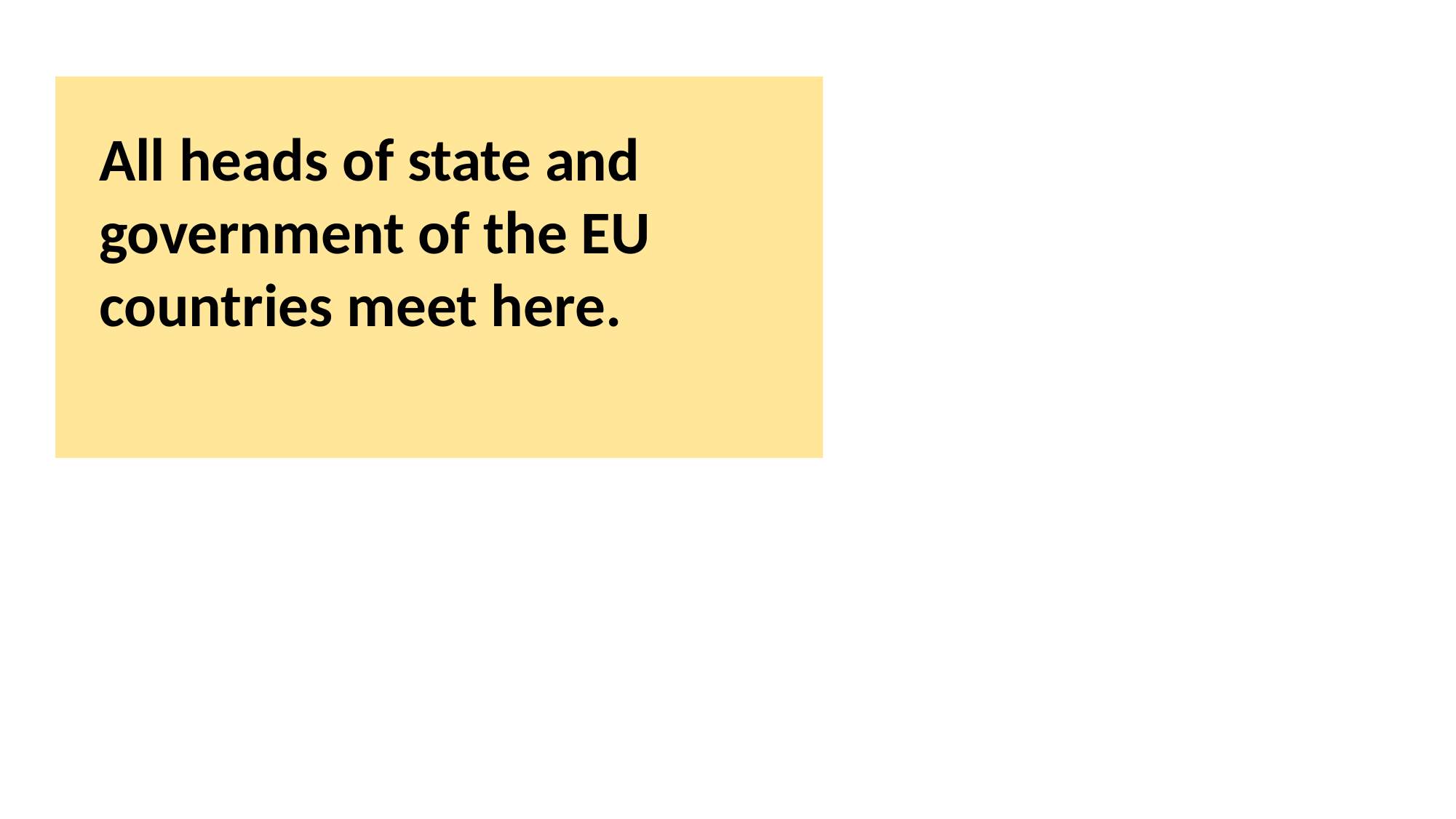

All heads of state and government of the EU countries meet here.